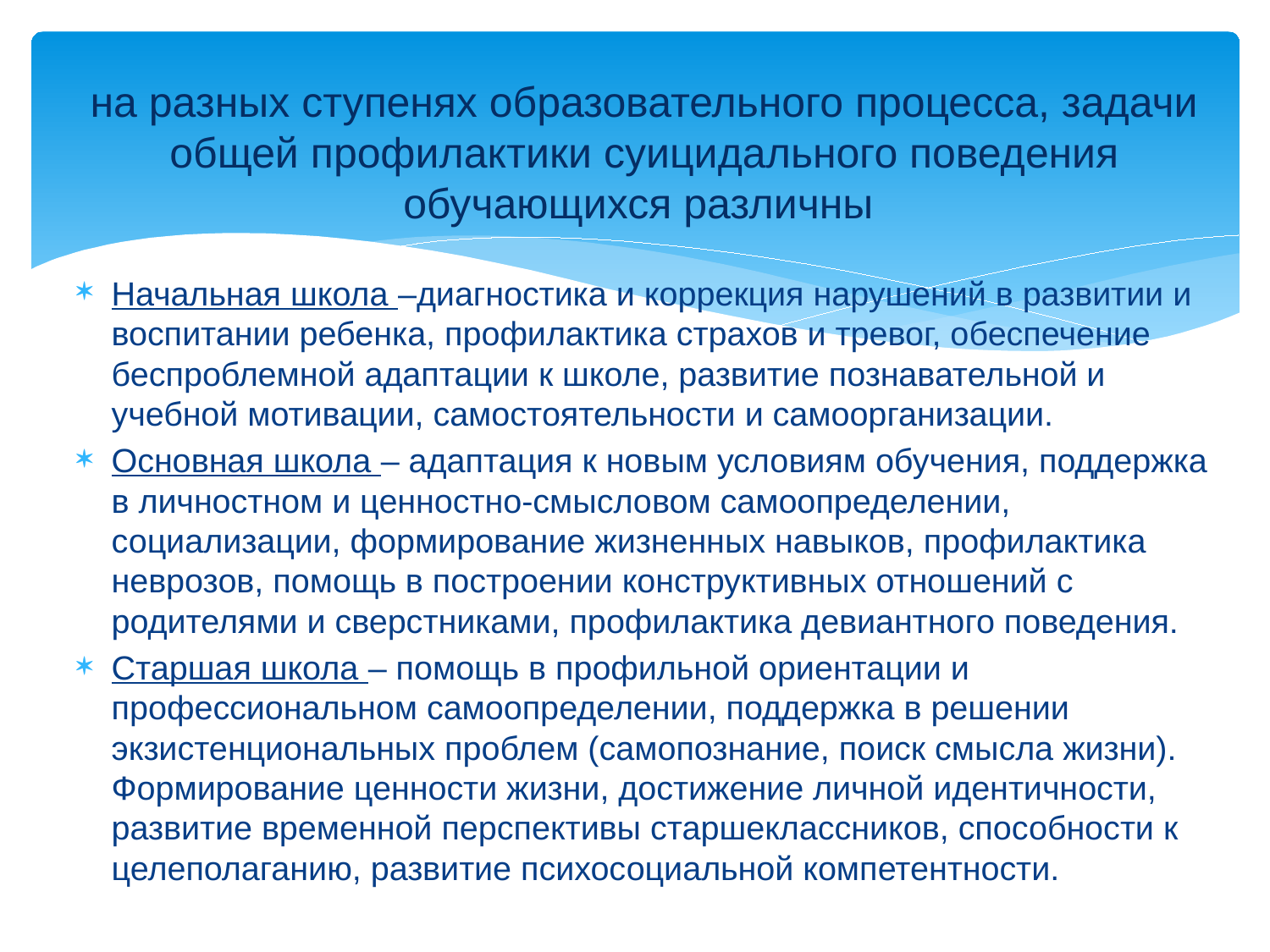

# на разных ступенях образовательного процесса, задачи общей профилактики суицидального поведения обучающихся различны
Начальная школа –диагностика и коррекция нарушений в развитии и воспитании ребенка, профилактика страхов и тревог, обеспечение беспроблемной адаптации к школе, развитие познавательной и учебной мотивации, самостоятельности и самоорганизации.
Основная школа – адаптация к новым условиям обучения, поддержка в личностном и ценностно-смысловом самоопределении, социализации, формирование жизненных навыков, профилактика неврозов, помощь в построении конструктивных отношений с родителями и сверстниками, профилактика девиантного поведения.
Старшая школа – помощь в профильной ориентации и профессиональном самоопределении, поддержка в решении экзистенциональных проблем (самопознание, поиск смысла жизни). Формирование ценности жизни, достижение личной идентичности, развитие временной перспективы старшеклассников, способности к целеполаганию, развитие психосоциальной компетентности.